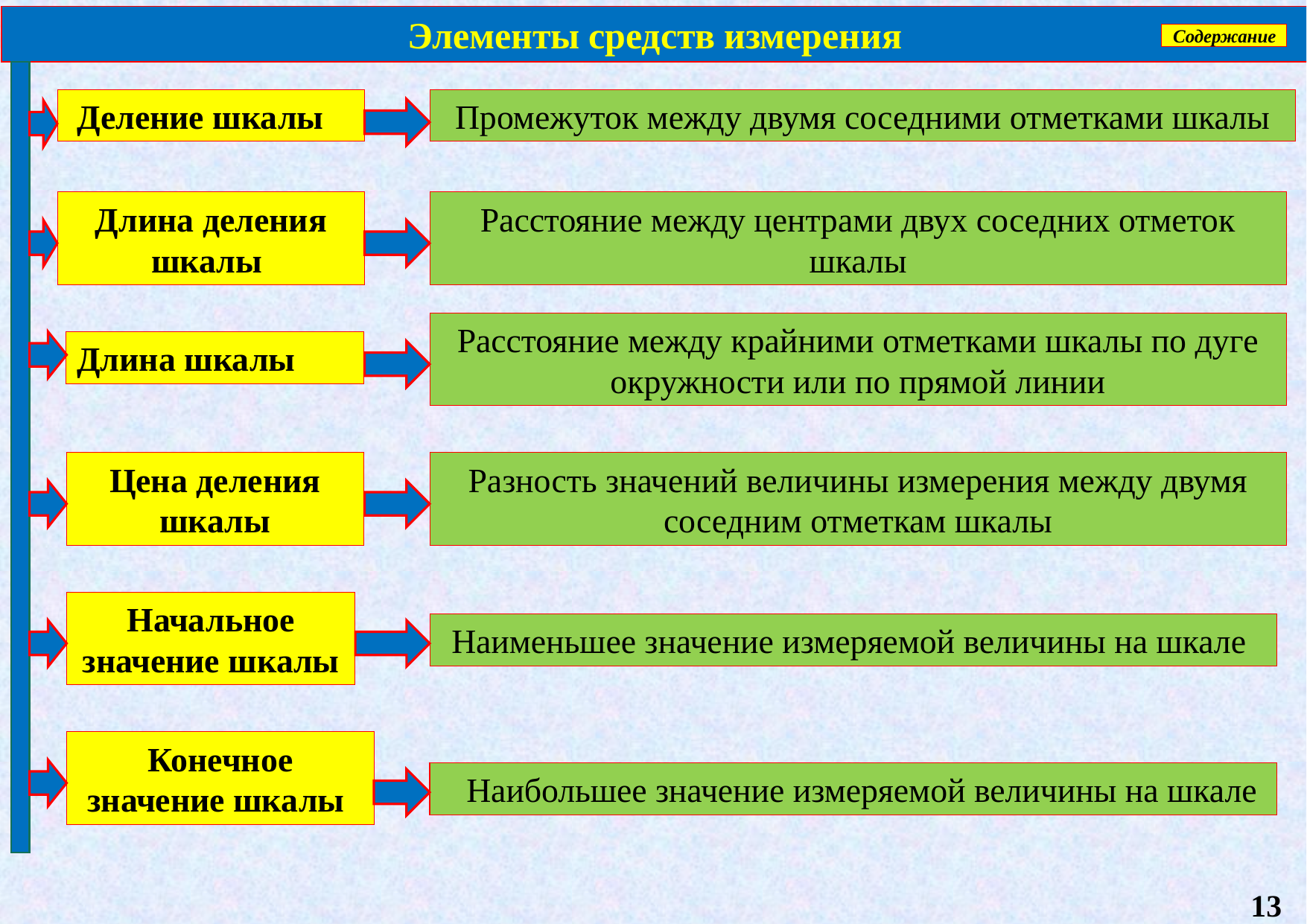

Элементы средств измерения
Содержание

 Деление шкалы
Промежуток между двумя соседними отметками шкалы

Длина деления шкалы
Расстояние между центрами двух соседних отметок шкалы

Расстояние между крайними отметками шкалы по дуге окружности или по прямой линии

Длина шкалы

Цена деления шкалы
Разность значений величины измерения между двумя соседним отметкам шкалы

Начальное значение шкалы

Наименьшее значение измеряемой величины на шкале

Конечное значение шкалы
  Наибольшее значение измеряемой величины на шкале

13